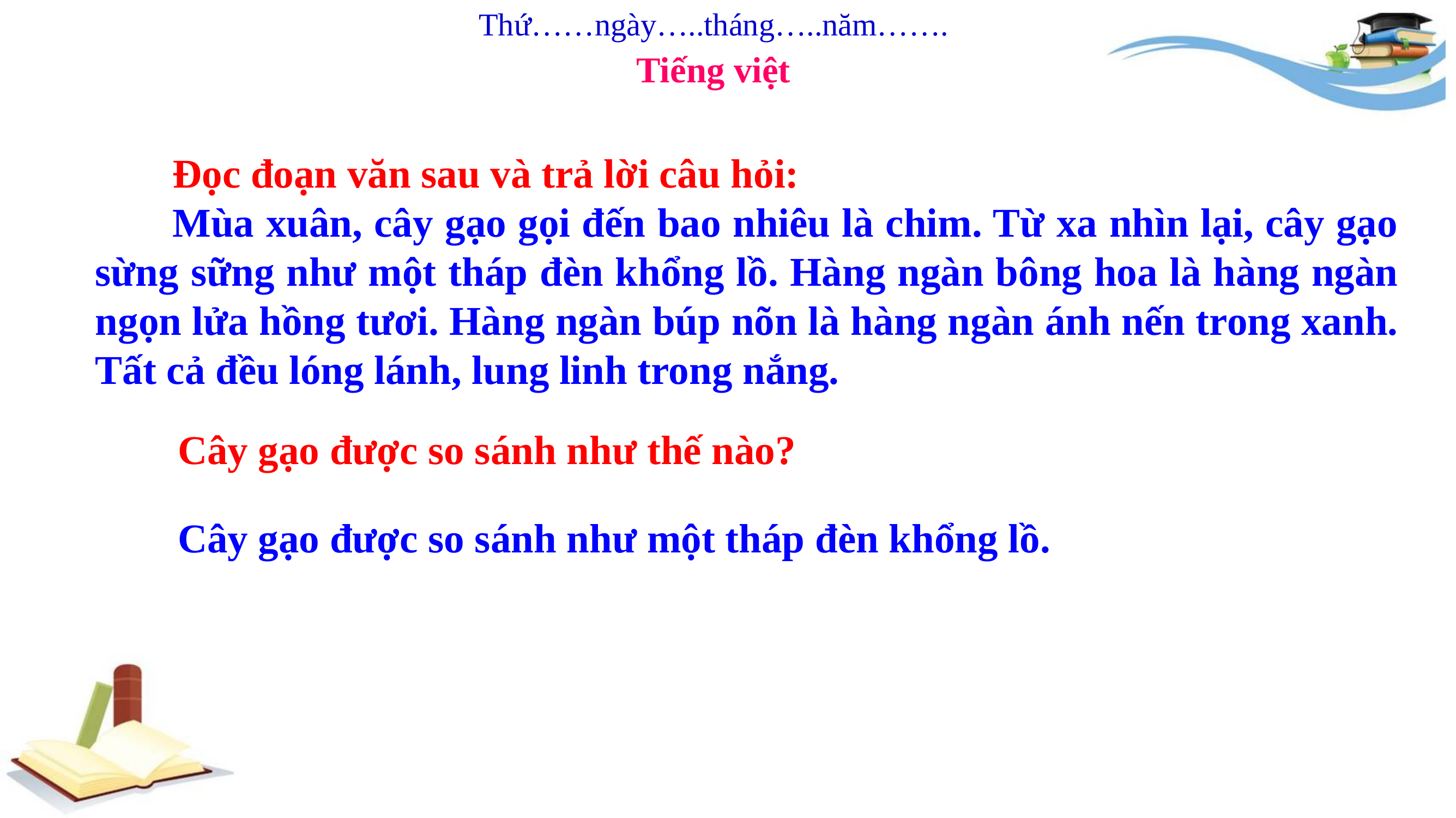

Thứ……ngày…..tháng…..năm…….
Tiếng việt
Đọc đoạn văn sau và trả lời câu hỏi:
Mùa xuân, cây gạo gọi đến bao nhiêu là chim. Từ xa nhìn lại, cây gạo sừng sững như một tháp đèn khổng lồ. Hàng ngàn bông hoa là hàng ngàn ngọn lửa hồng tươi. Hàng ngàn búp nõn là hàng ngàn ánh nến trong xanh. Tất cả đều lóng lánh, lung linh trong nắng.
Cây gạo được so sánh như thế nào?
Cây gạo được so sánh như một tháp đèn khổng lồ.